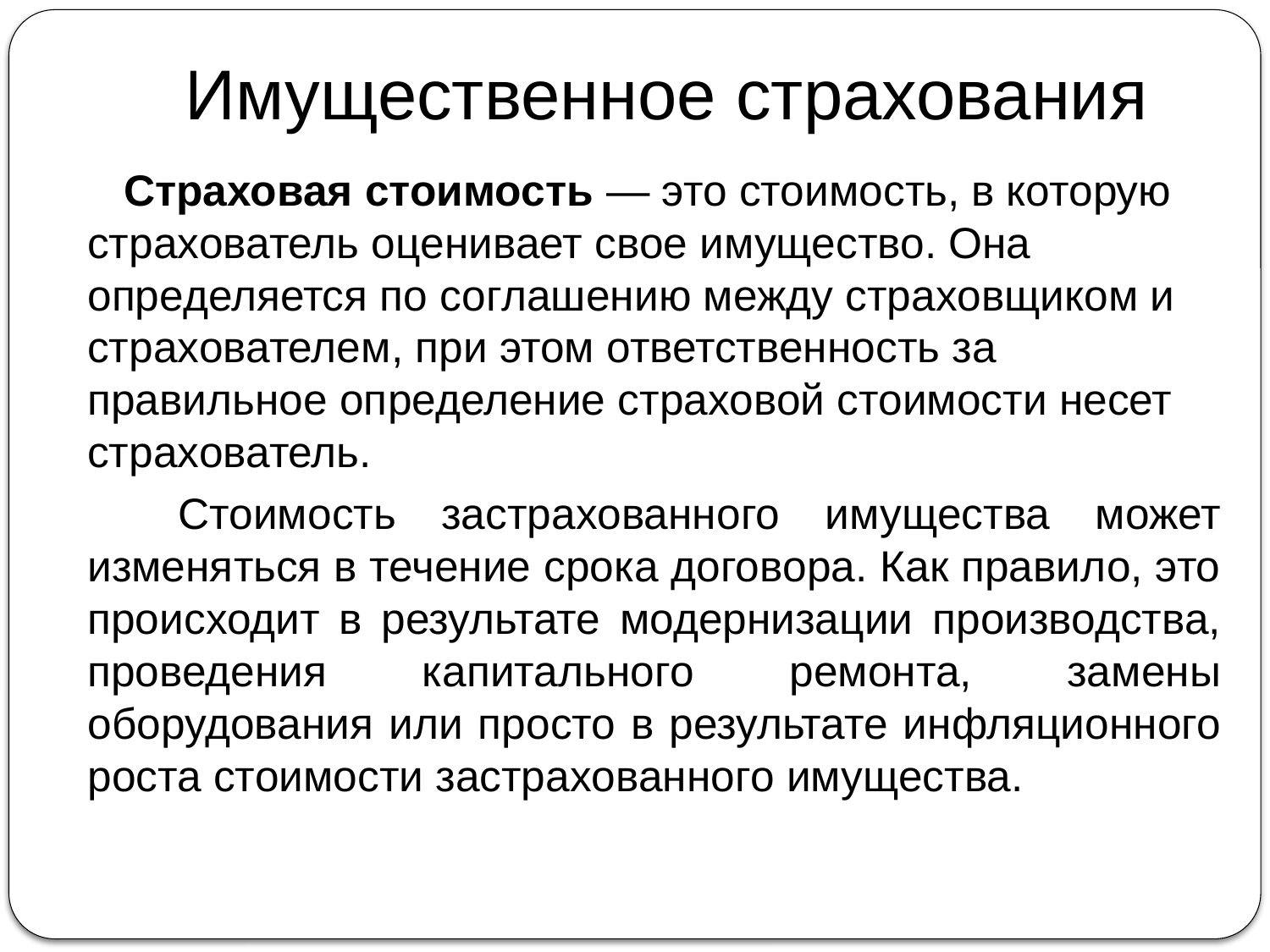

# Имущественное страхования
   Страховая стоимость — это стоимость, в которую страхователь оценивает свое имущество. Она определяется по соглашению между страховщиком и страхователем, при этом ответственность за правильное определение страховой стоимости несет страхователь.
  Стоимость застрахованного имущества может изменяться в течение срока договора. Как правило, это происходит в результате модернизации производства, проведения капитального ремонта, замены оборудования или просто в результате инфляционного роста стоимости застрахованного имущества.